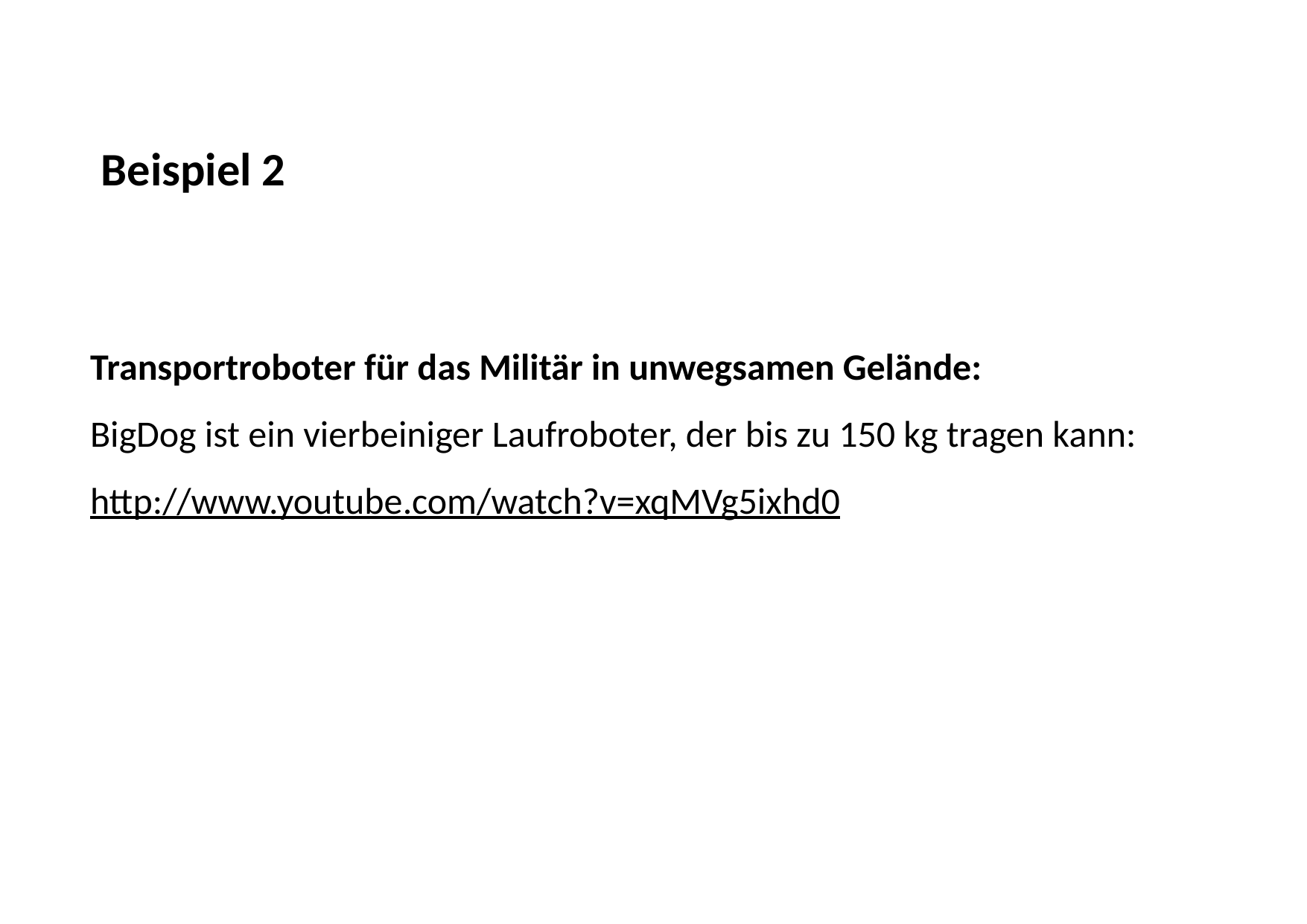

# Beispiel 2
Transportroboter für das Militär in unwegsamen Gelände:
BigDog ist ein vierbeiniger Laufroboter, der bis zu 150 kg tragen kann:
http://www.youtube.com/watch?v=xqMVg5ixhd0